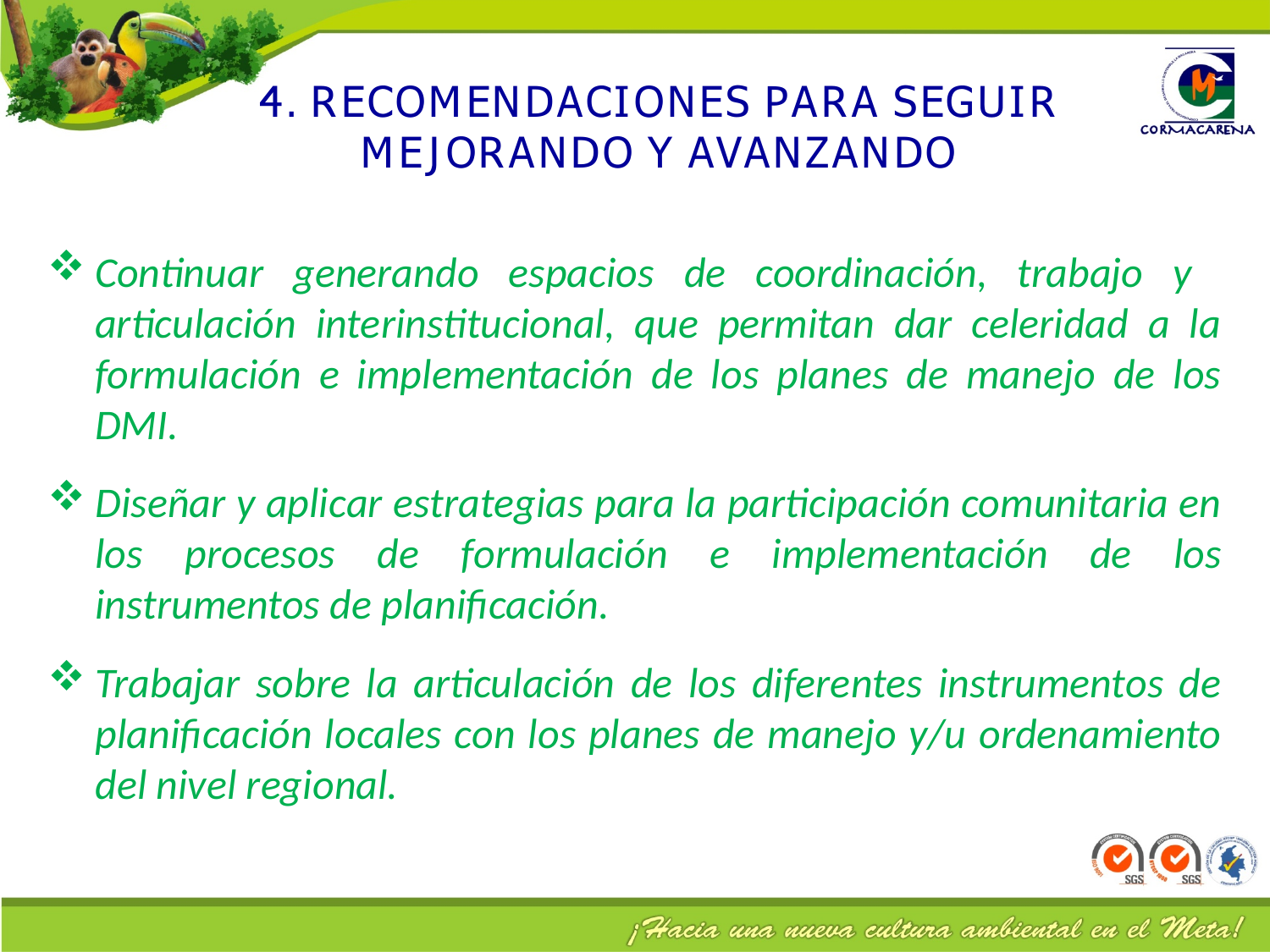

# 4. RECOMENDACIONES PARA SEGUIR MEJORANDO Y AVANZANDO
Continuar generando espacios de coordinación, trabajo y  articulación interinstitucional, que permitan dar celeridad a la formulación e implementación de los planes de manejo de los DMI.
Diseñar y aplicar estrategias para la participación comunitaria en los procesos de formulación e implementación de los instrumentos de planificación.
Trabajar sobre la articulación de los diferentes instrumentos de planificación locales con los planes de manejo y/u ordenamiento del nivel regional.